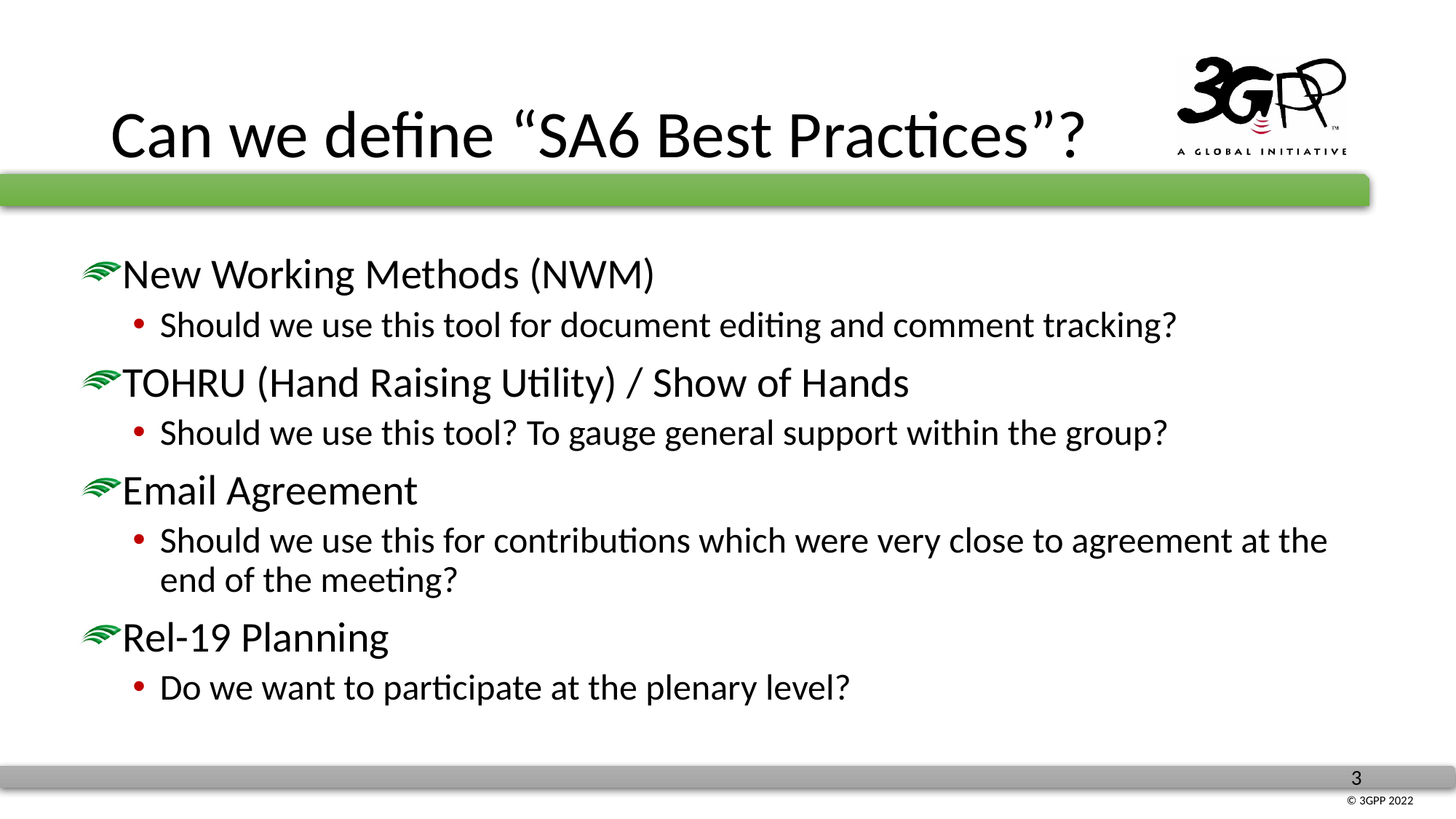

# Can we define “SA6 Best Practices”?
New Working Methods (NWM)
Should we use this tool for document editing and comment tracking?
TOHRU (Hand Raising Utility) / Show of Hands
Should we use this tool? To gauge general support within the group?
Email Agreement
Should we use this for contributions which were very close to agreement at the end of the meeting?
Rel-19 Planning
Do we want to participate at the plenary level?